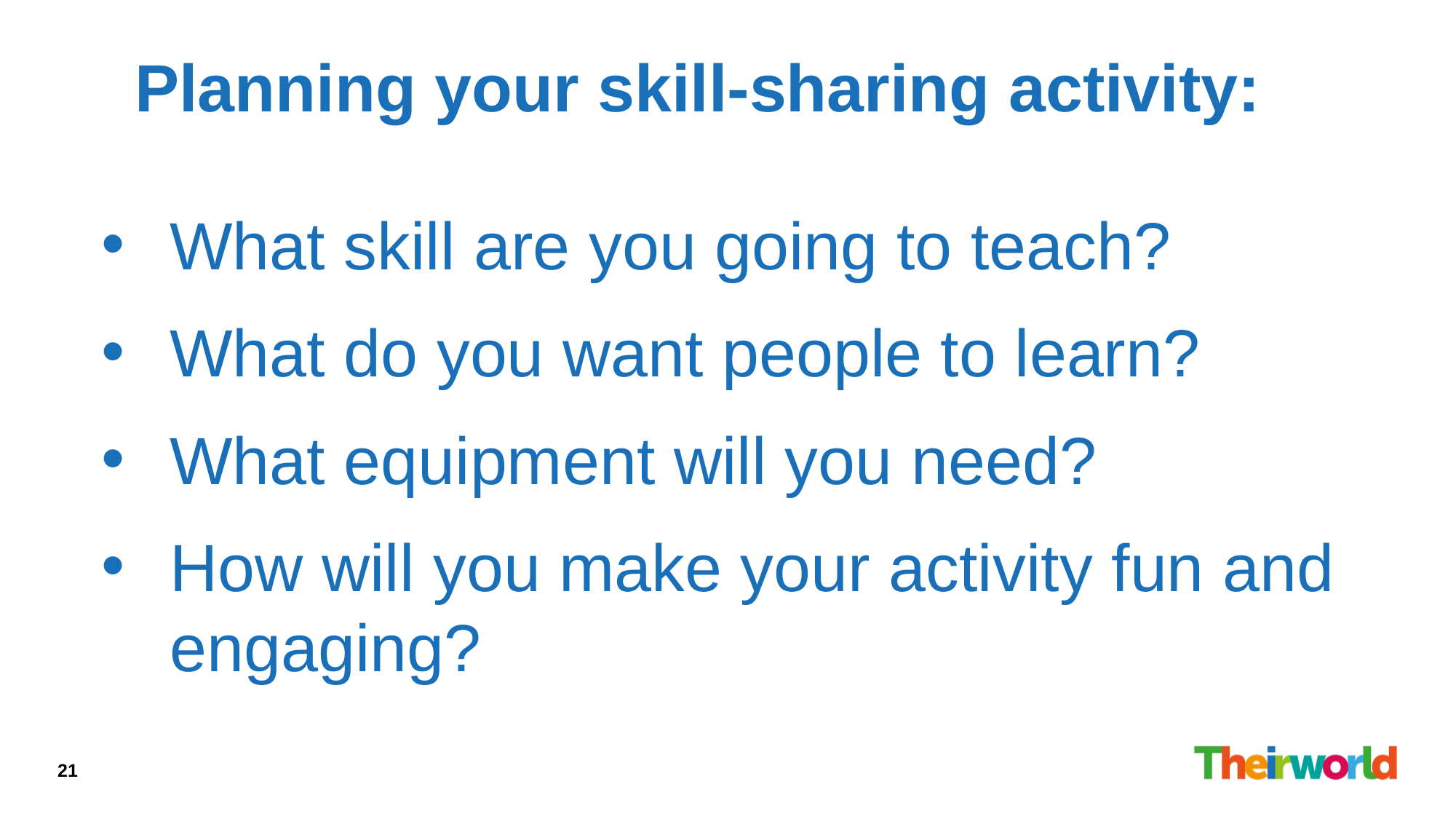

Planning your skill-sharing activity:
What skill are you going to teach?
What do you want people to learn?
What equipment will you need?
How will you make your activity fun and engaging?
21